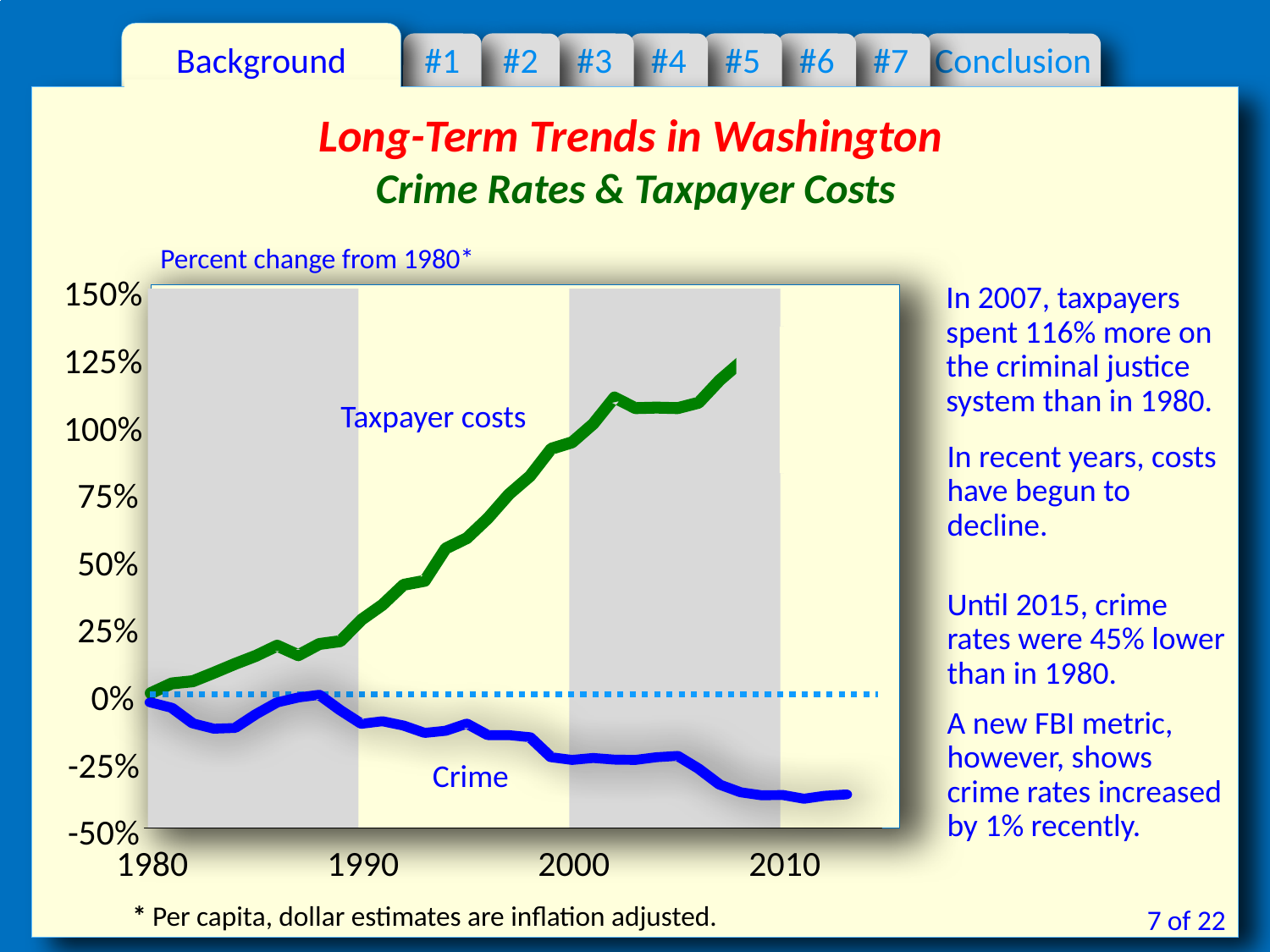

Background
#1
#2
#3
#4
#5
#6
#7
Conclusion

Long-Term Trends in Washington
Crime Rates & Taxpayer Costs
Percent change from 1980*
150%
125%
100%
75%
50%
25%
0%
-25%
-50%
In 2007, taxpayers spent 116% more on the criminal justice system than in 1980.

Taxpayer costs
In recent years, costs have begun to decline.
Until 2015, crime rates were 45% lower than in 1980.
A new FBI metric, however, shows crime rates increased by 1% recently.

Crime

1980
1990
2000
2010
7 of 22
* Per capita, dollar estimates are inflation adjusted.